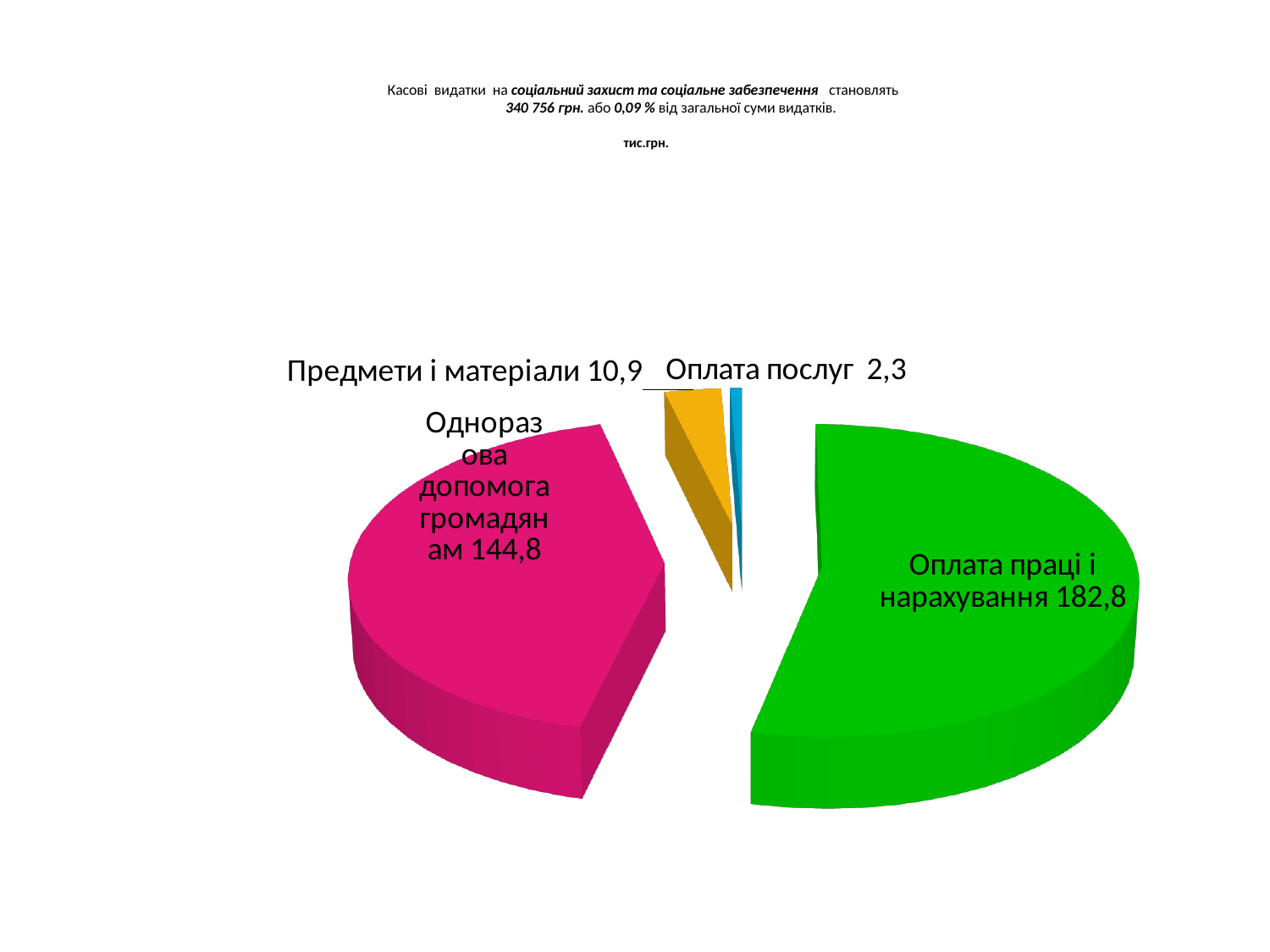

# Касові  видатки  на соціальний захист та соціальне забезпечення   становлять 340 756 грн. або 0,09 % від загальної суми видатків. тис.грн.

[unsupported chart]